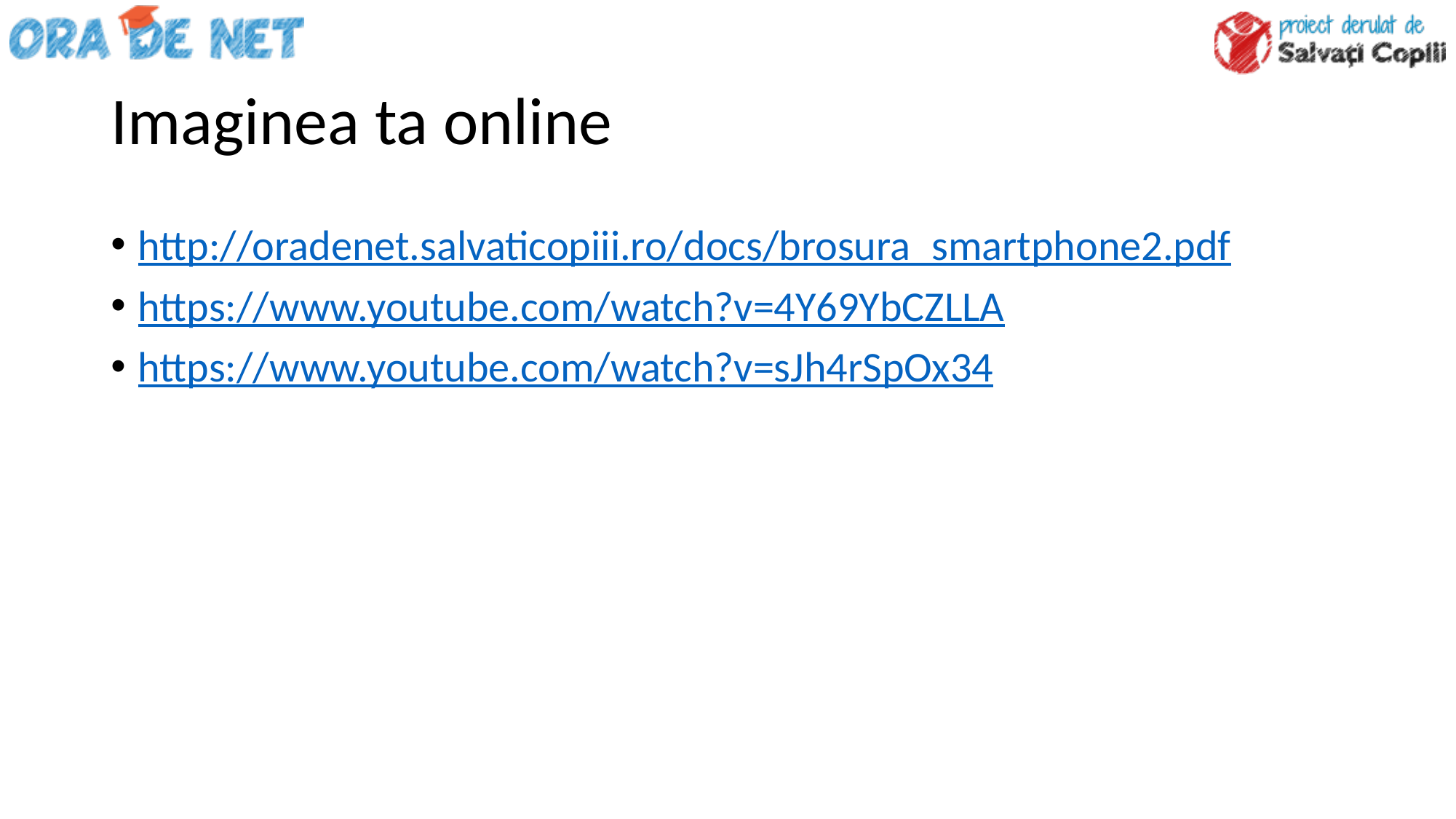

# Imaginea ta online
http://oradenet.salvaticopiii.ro/docs/brosura_smartphone2.pdf
https://www.youtube.com/watch?v=4Y69YbCZLLA
https://www.youtube.com/watch?v=sJh4rSpOx34